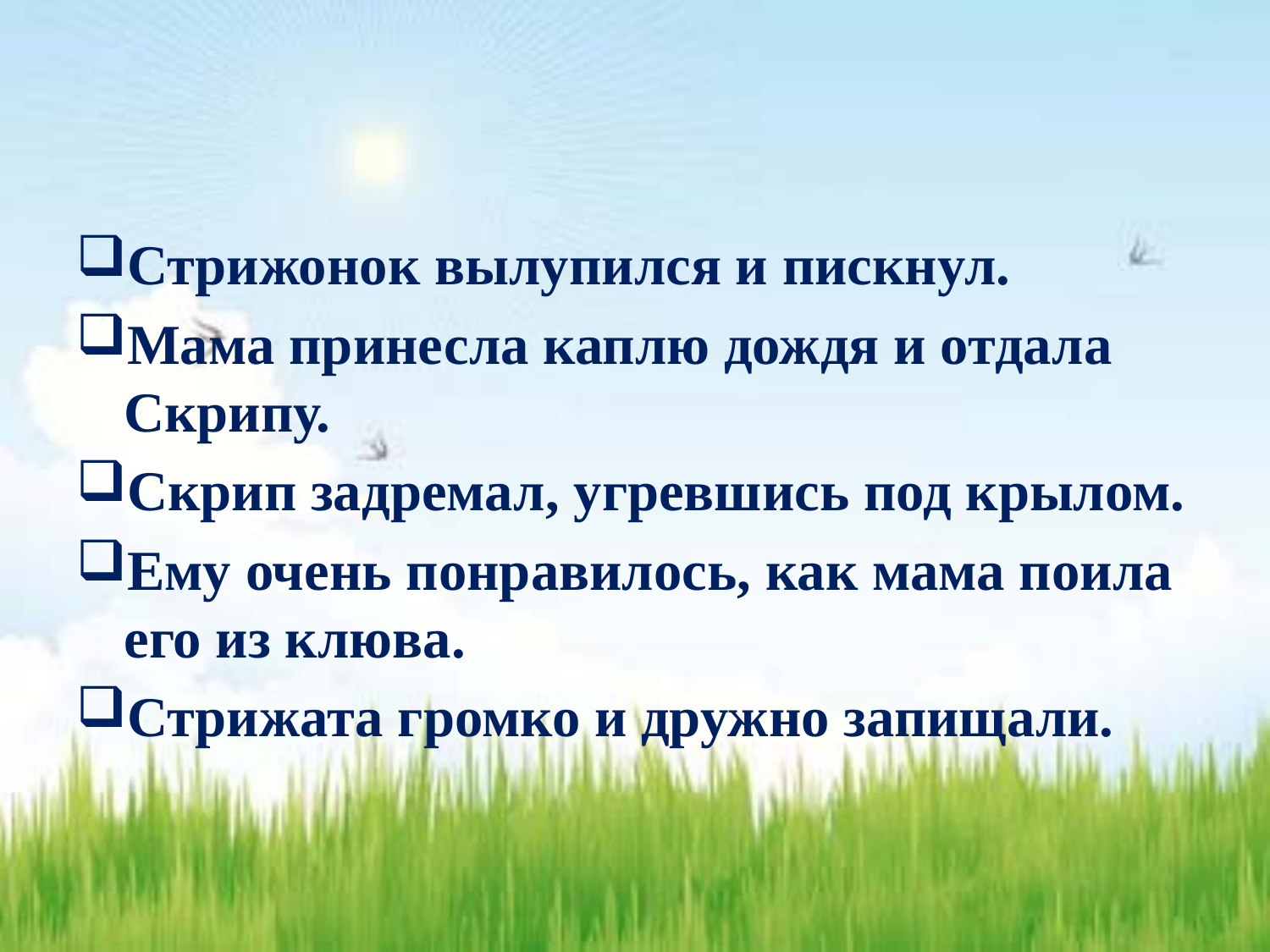

#
Стрижонок вылупился и пискнул.
Мама принесла каплю дождя и отдала Скрипу.
Скрип задремал, угревшись под крылом.
Ему очень понравилось, как мама поила его из клюва.
Стрижата громко и дружно запищали.